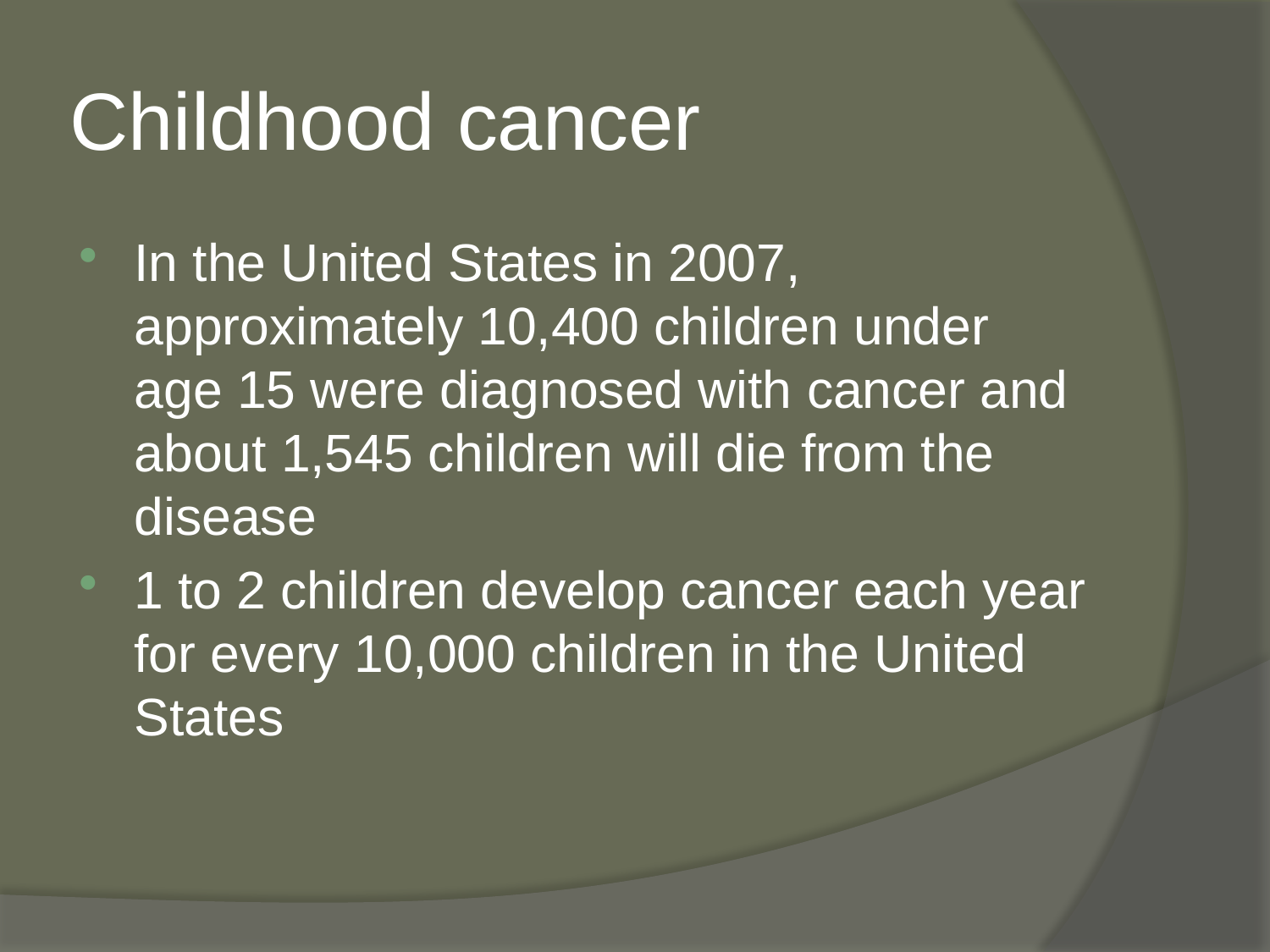

# Childhood cancer
In the United States in 2007, approximately 10,400 children under age 15 were diagnosed with cancer and about 1,545 children will die from the disease
1 to 2 children develop cancer each year for every 10,000 children in the United States